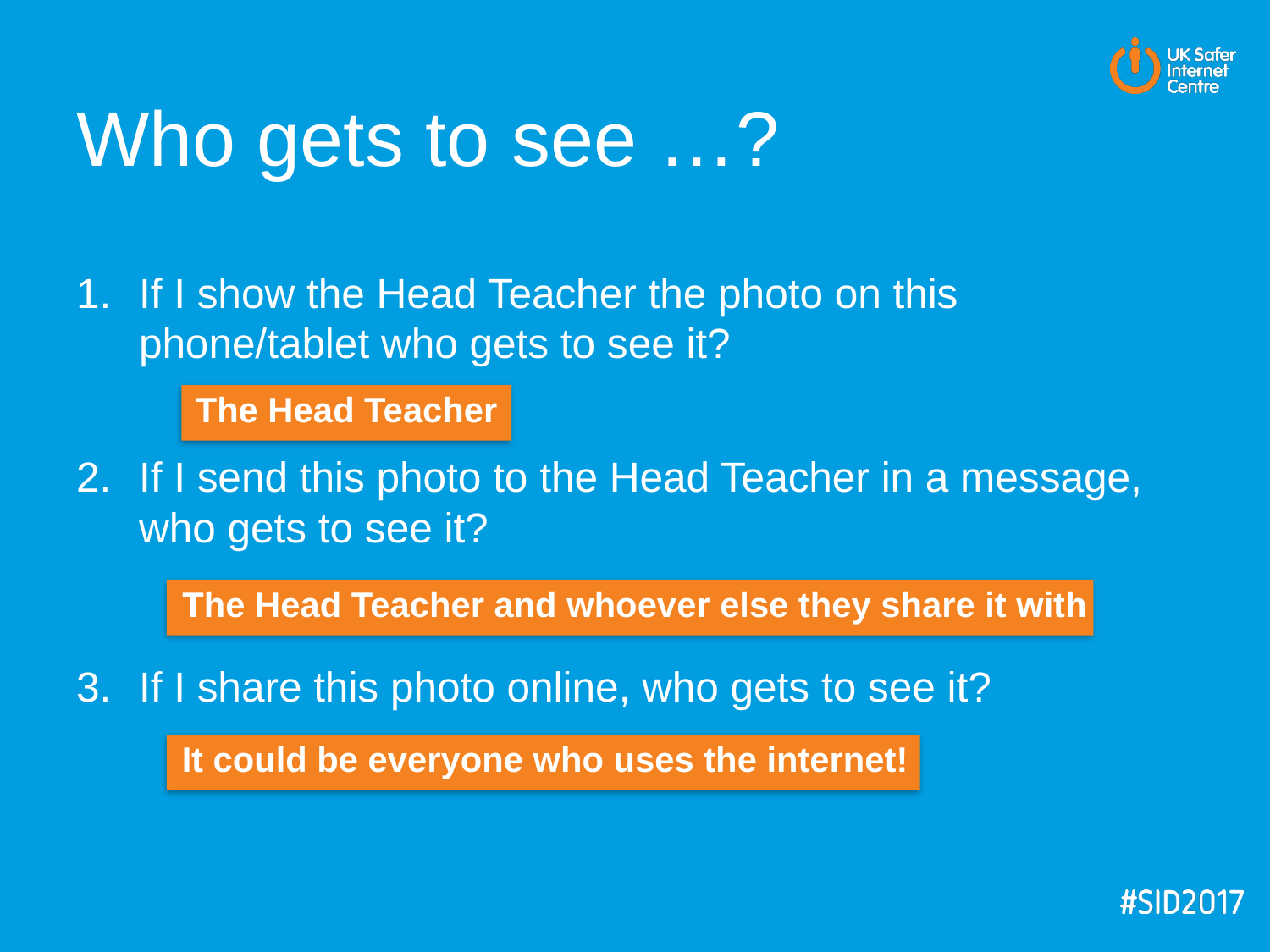

# Who gets to see …?
If I show the Head Teacher the photo on this phone/tablet who gets to see it?
If I send this photo to the Head Teacher in a message, who gets to see it?
If I share this photo online, who gets to see it?
The Head Teacher

The Head Teacher and whoever else they share it with

It could be everyone who uses the internet!